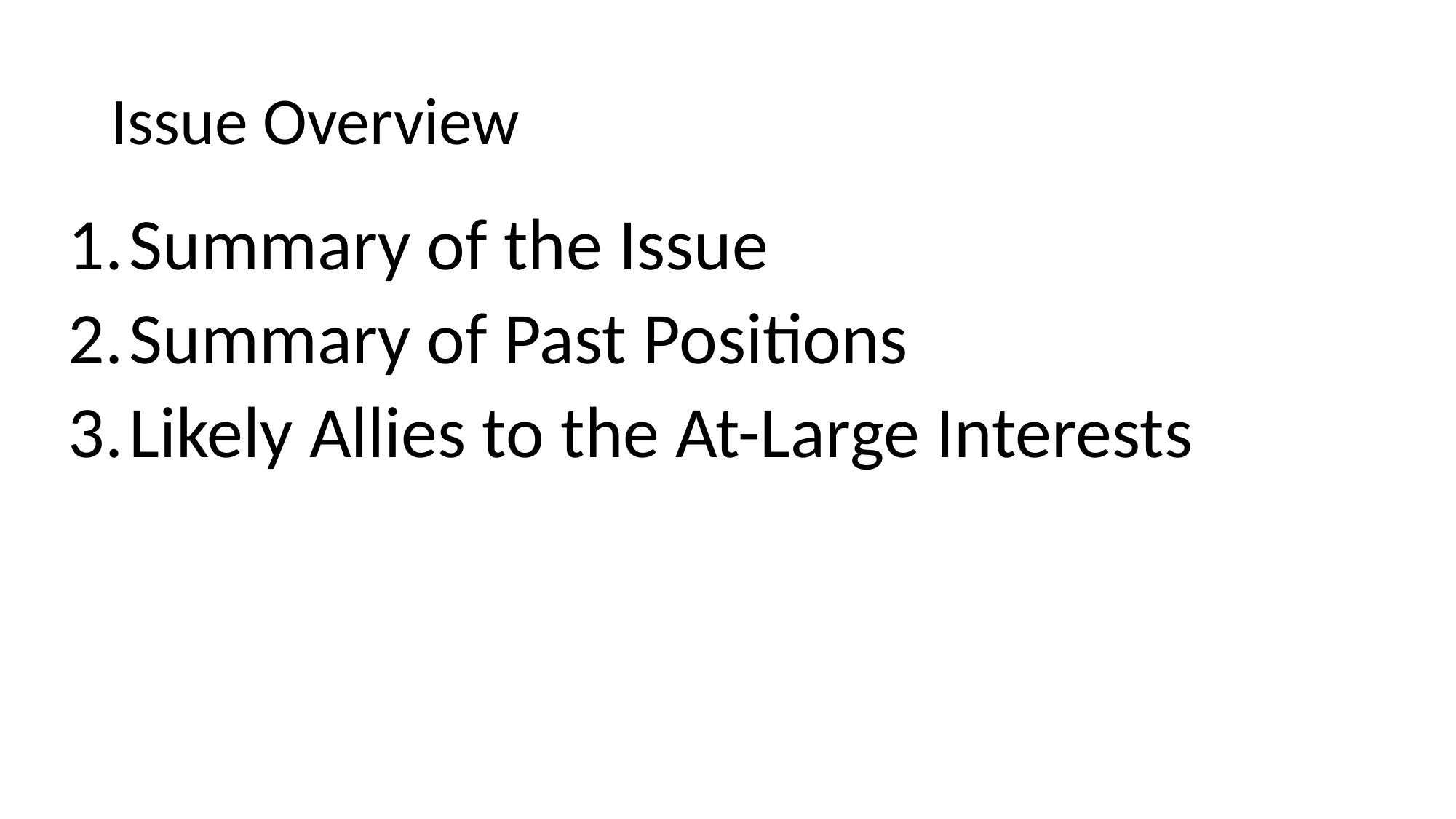

# Issue Overview
Summary of the Issue
Summary of Past Positions
Likely Allies to the At-Large Interests